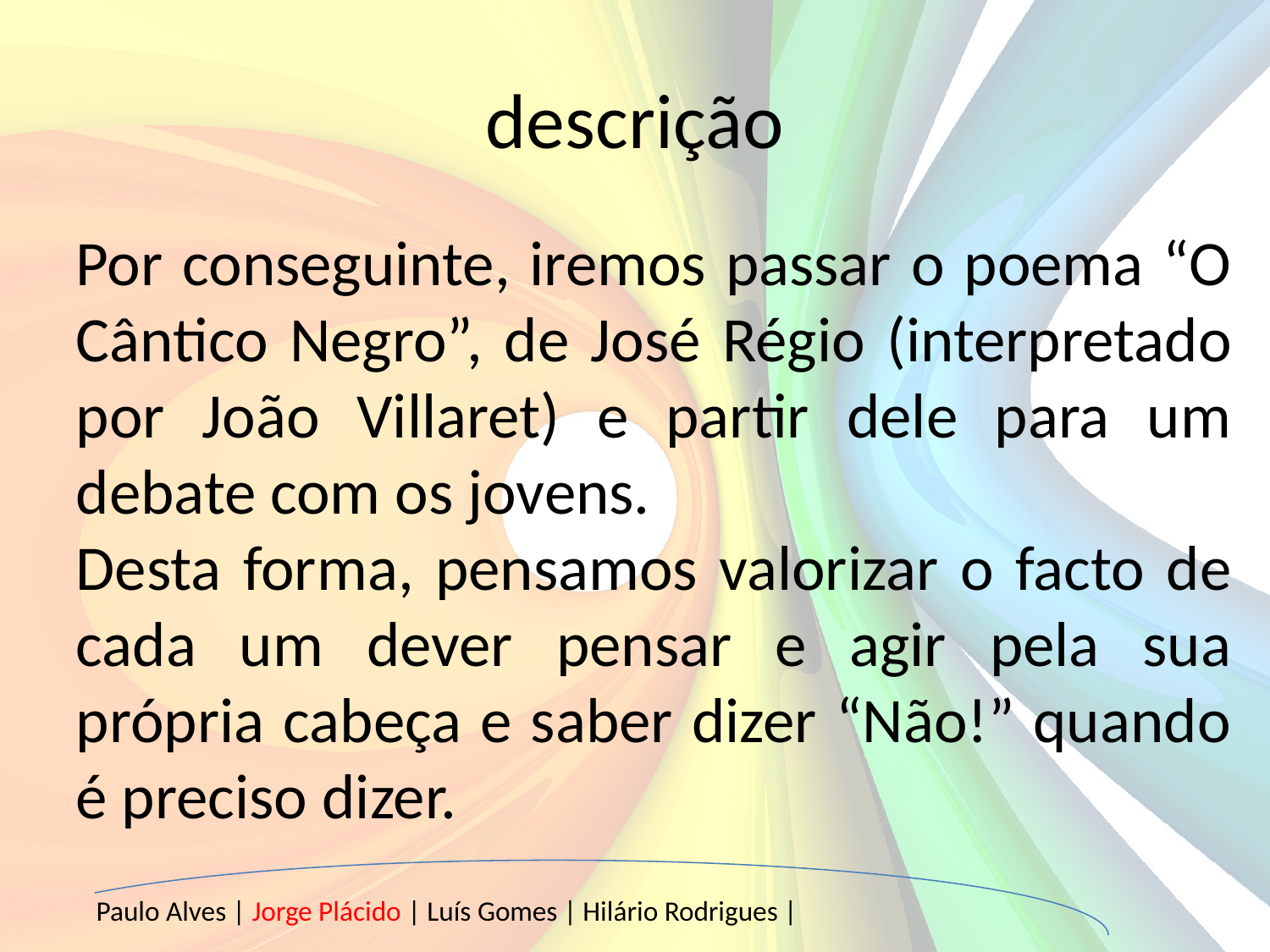

descrição
Por conseguinte, iremos passar o poema “O Cântico Negro”, de José Régio (interpretado por João Villaret) e partir dele para um debate com os jovens.
Desta forma, pensamos valorizar o facto de cada um dever pensar e agir pela sua própria cabeça e saber dizer “Não!” quando é preciso dizer.

Paulo Alves | Jorge Plácido | Luís Gomes | Hilário Rodrigues |